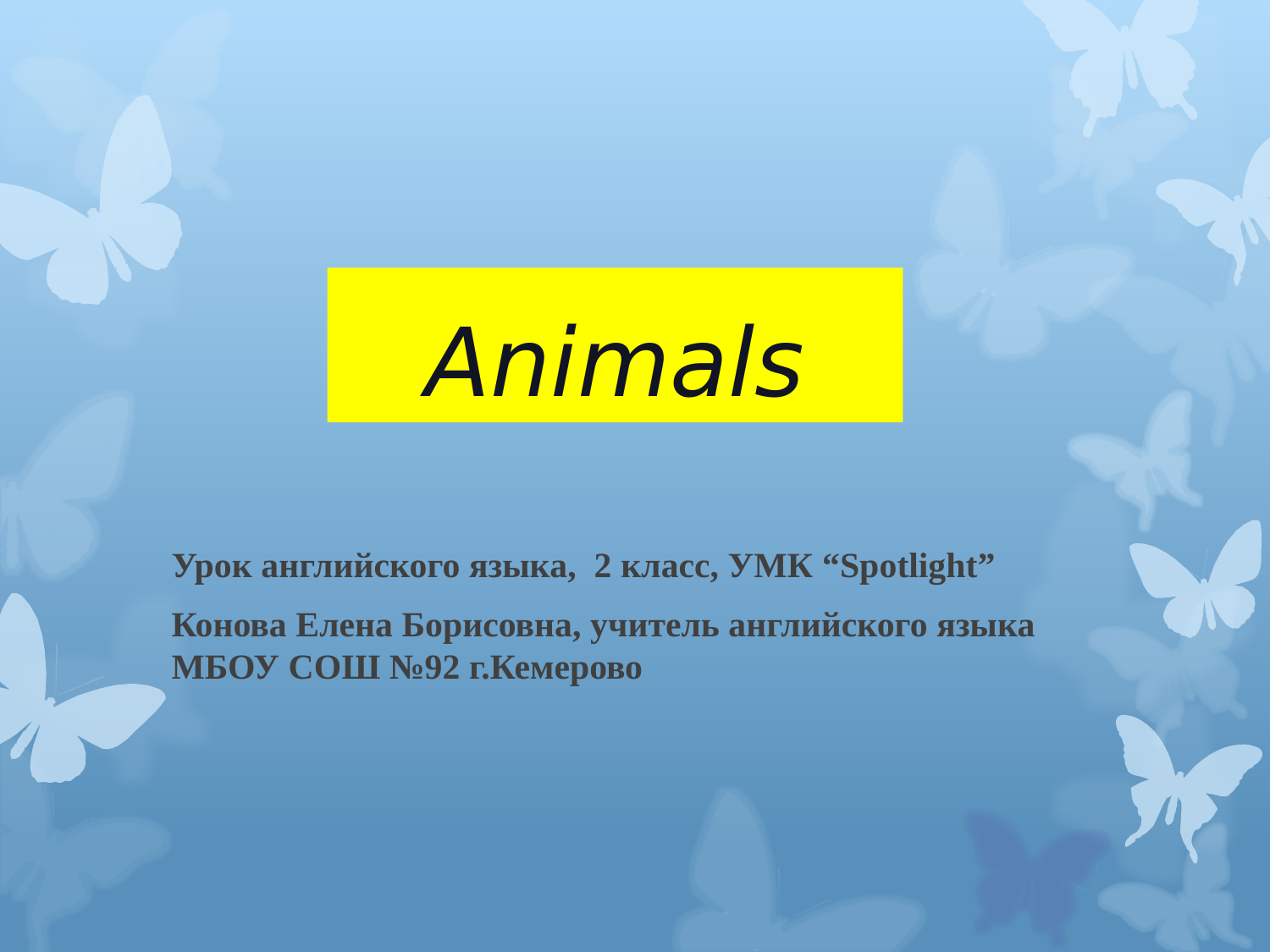

# Animals
Урок английского языка,  2 класс, УМК “Spotlight”
Конова Елена Борисовна, учитель английского языка МБОУ СОШ №92 г.Кемерово